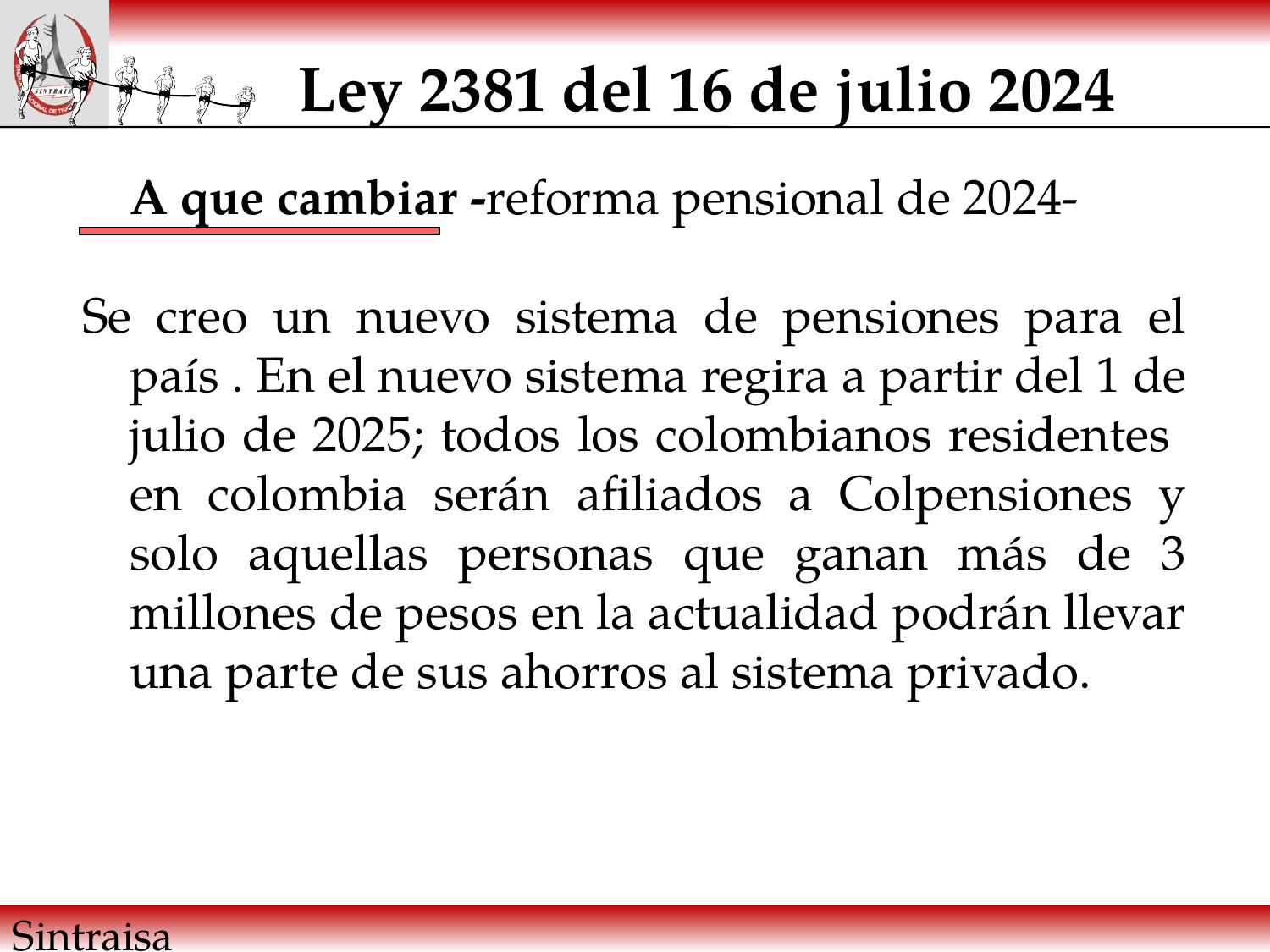

# Ley 2381 del 16 de julio 2024
	A que cambiar -reforma pensional de 2024-

Se creo un nuevo sistema de pensiones para el país . En el nuevo sistema regira a partir del 1 de julio de 2025; todos los colombianos residentes  en colombia serán afiliados a Colpensiones y solo aquellas personas que ganan más de 3 millones de pesos en la actualidad podrán llevar una parte de sus ahorros al sistema privado.

Sintraisa